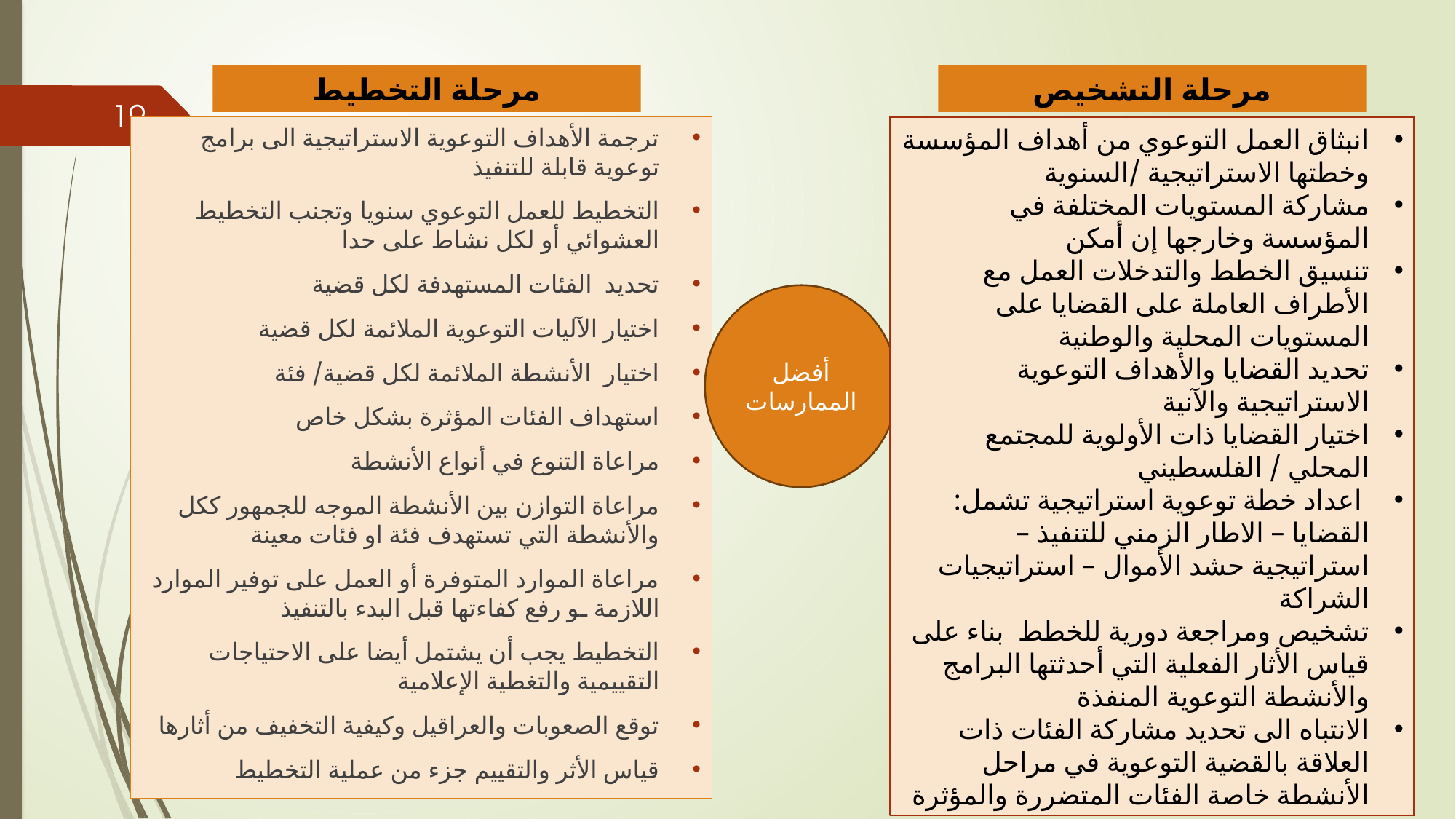

مرحلة التخطيط
مرحلة التشخيص
19
انبثاق العمل التوعوي من أهداف المؤسسة وخطتها الاستراتيجية /السنوية
مشاركة المستويات المختلفة في المؤسسة وخارجها إن أمكن
تنسيق الخطط والتدخلات العمل مع الأطراف العاملة على القضايا على المستويات المحلية والوطنية
تحديد القضايا والأهداف التوعوية الاستراتيجية والآنية
اختيار القضايا ذات الأولوية للمجتمع المحلي / الفلسطيني
 اعداد خطة توعوية استراتيجية تشمل: القضايا – الاطار الزمني للتنفيذ – استراتيجية حشد الأموال – استراتيجيات الشراكة
تشخيص ومراجعة دورية للخطط  بناء على قياس الأثار الفعلية التي أحدثتها البرامج والأنشطة التوعوية المنفذة
الانتباه الى تحديد مشاركة الفئات ذات العلاقة بالقضية التوعوية في مراحل الأنشطة خاصة الفئات المتضررة والمؤثرة
ترجمة الأهداف التوعوية الاستراتيجية الى برامج توعوية قابلة للتنفيذ
التخطيط للعمل التوعوي سنويا وتجنب التخطيط العشوائي أو لكل نشاط على حدا
تحديد  الفئات المستهدفة لكل قضية
اختيار الآليات التوعوية الملائمة لكل قضية
اختيار  الأنشطة الملائمة لكل قضية/ فئة
استهداف الفئات المؤثرة بشكل خاص
مراعاة التنوع في أنواع الأنشطة
مراعاة التوازن بين الأنشطة الموجه للجمهور ككل والأنشطة التي تستهدف فئة او فئات معينة
مراعاة الموارد المتوفرة أو العمل على توفير الموارد اللازمة ـو رفع كفاءتها قبل البدء بالتنفيذ
التخطيط يجب أن يشتمل أيضا على الاحتياجات التقييمية والتغطية الإعلامية
توقع الصعوبات والعراقيل وكيفية التخفيف من أثارها
قياس الأثر والتقييم جزء من عملية التخطيط

أفضل الممارسات